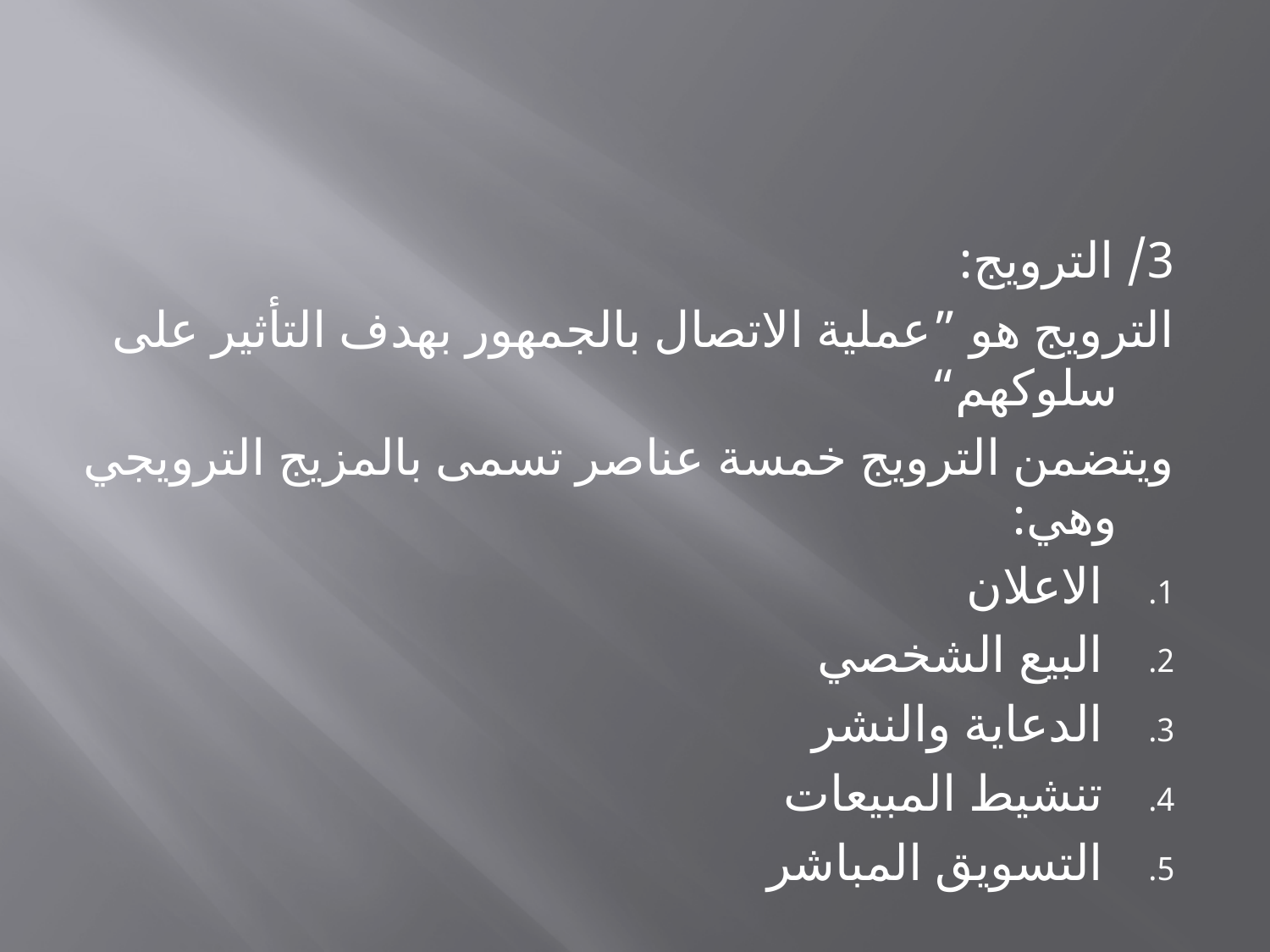

#
3/ الترويج:
الترويج هو ”عملية الاتصال بالجمهور بهدف التأثير على سلوكهم“
ويتضمن الترويج خمسة عناصر تسمى بالمزيج الترويجي وهي:
الاعلان
البيع الشخصي
الدعاية والنشر
تنشيط المبيعات
التسويق المباشر